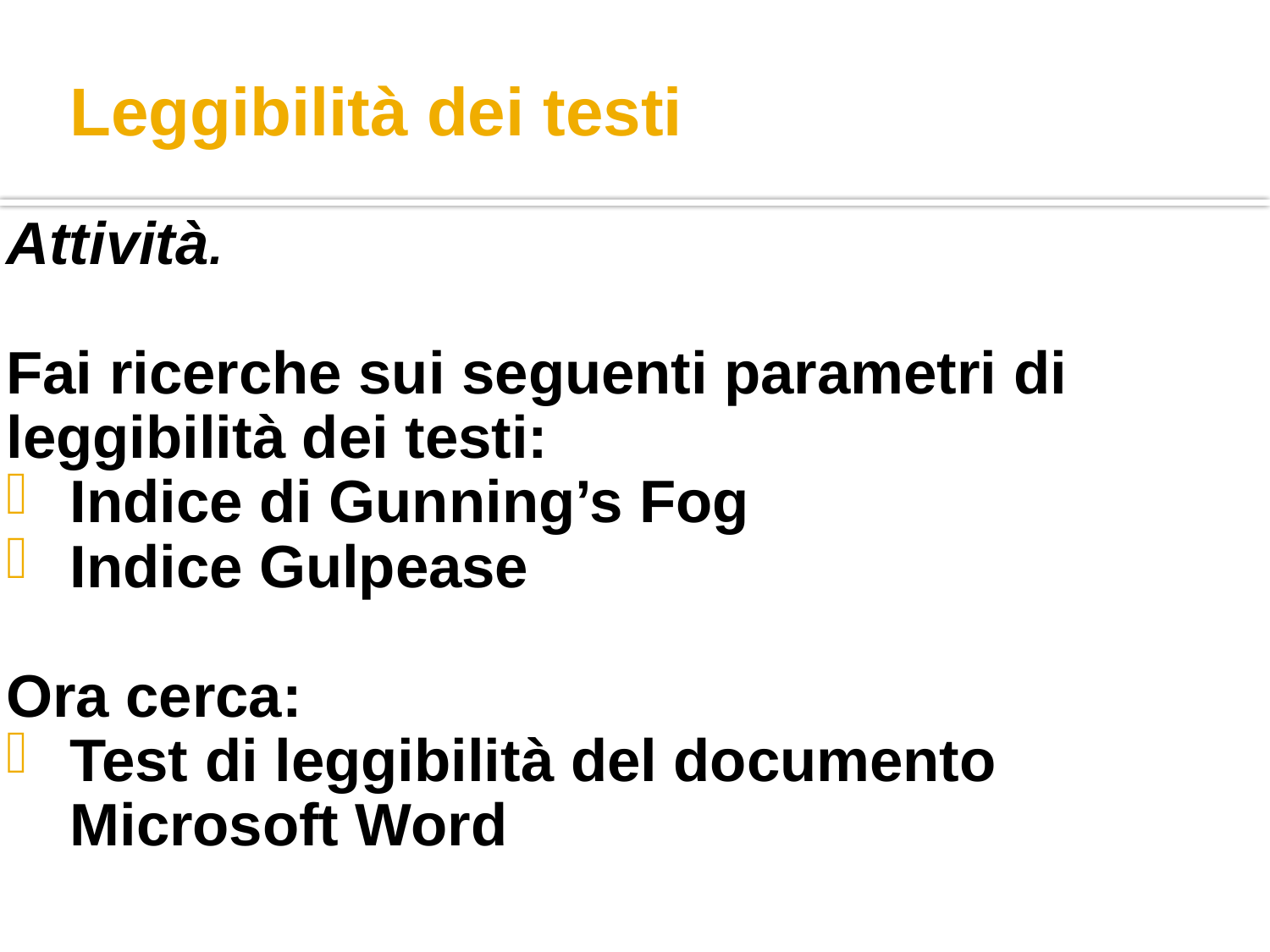

# Leggibilità dei testi
Attività.

Fai ricerche sui seguenti parametri di leggibilità dei testi:
Indice di Gunning’s Fog
Indice Gulpease

Ora cerca:
Test di leggibilità del documento Microsoft Word